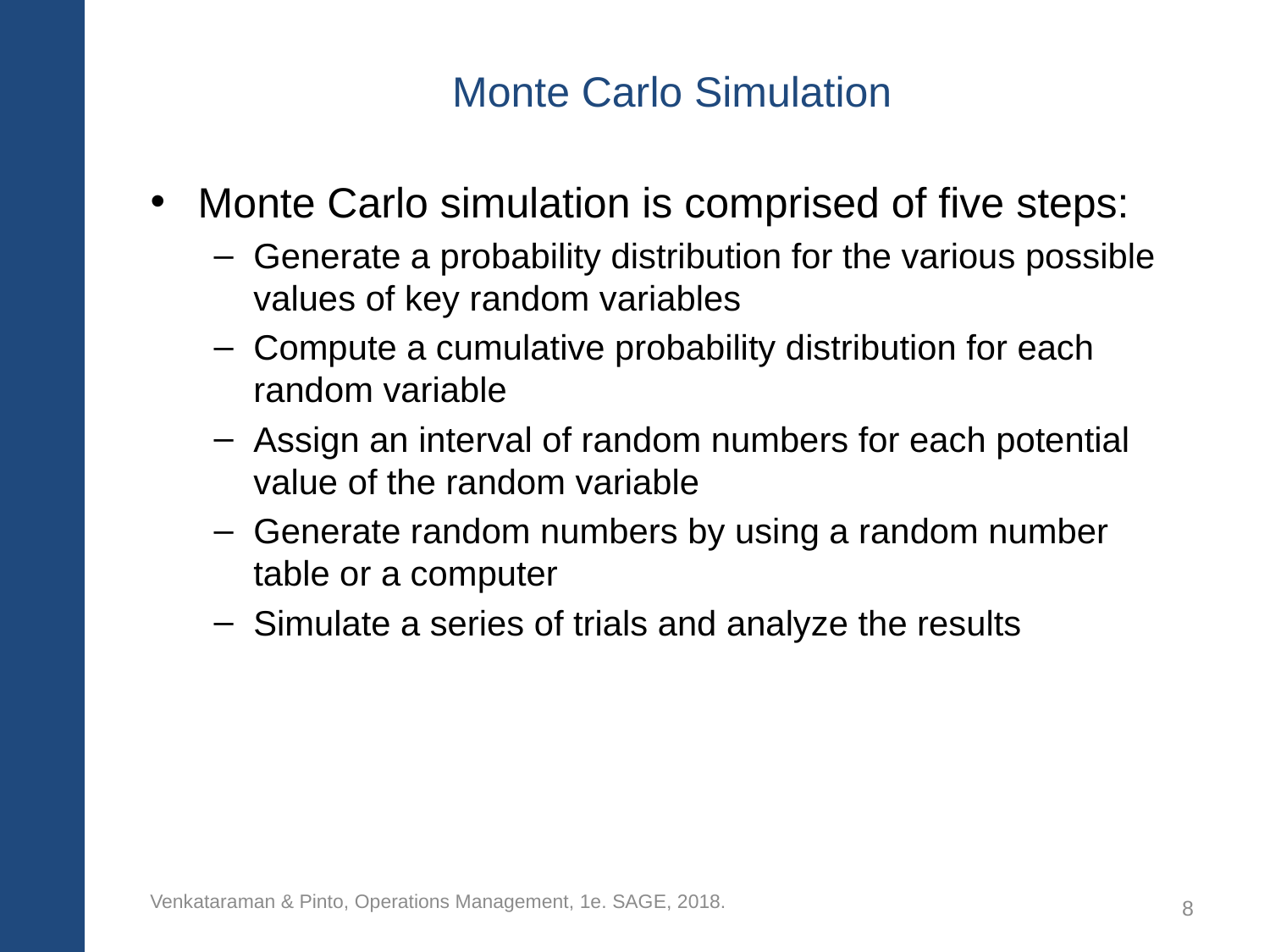

# Monte Carlo Simulation
Monte Carlo simulation is comprised of five steps:
Generate a probability distribution for the various possible values of key random variables
Compute a cumulative probability distribution for each random variable
Assign an interval of random numbers for each potential value of the random variable
Generate random numbers by using a random number table or a computer
Simulate a series of trials and analyze the results
Venkataraman & Pinto, Operations Management, 1e. SAGE, 2018.
8